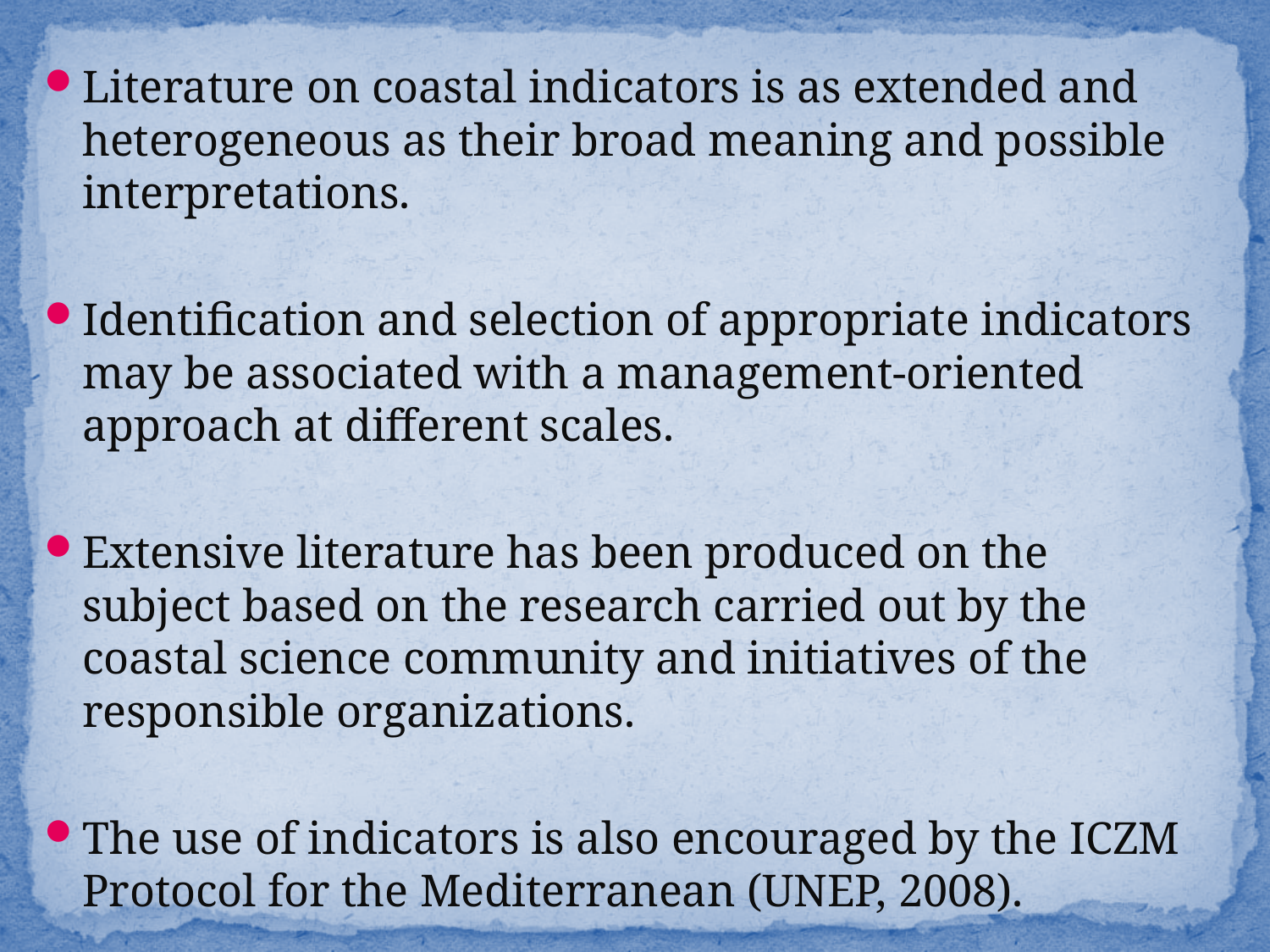

Literature on coastal indicators is as extended and heterogeneous as their broad meaning and possible interpretations.

Identification and selection of appropriate indicators may be associated with a management-oriented approach at different scales.

Extensive literature has been produced on the subject based on the research carried out by the coastal science community and initiatives of the responsible organizations.

The use of indicators is also encouraged by the ICZM Protocol for the Mediterranean (UNEP, 2008).